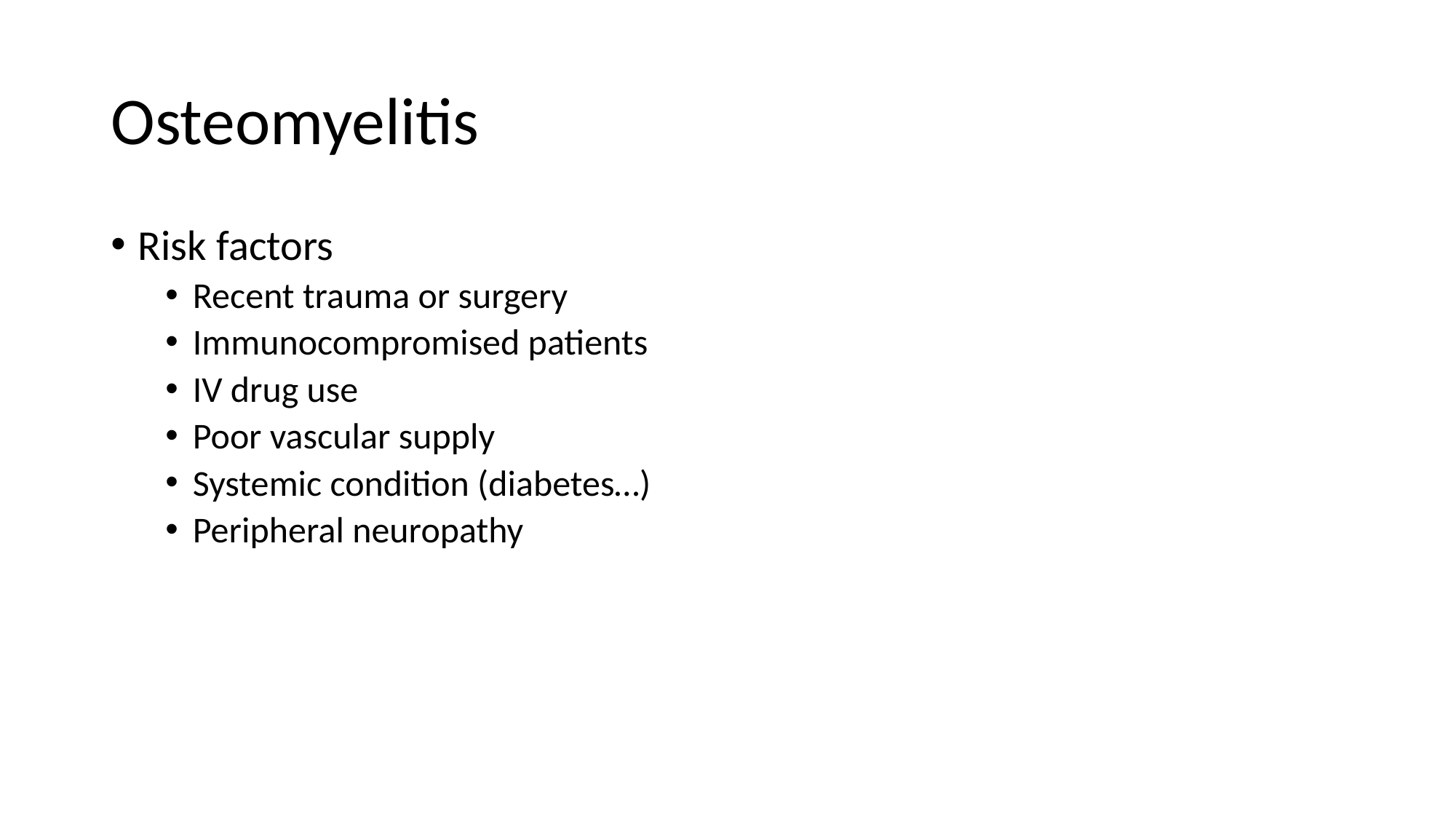

# Osteomyelitis
Risk factors
Recent trauma or surgery
Immunocompromised patients
IV drug use
Poor vascular supply
Systemic condition (diabetes…)
Peripheral neuropathy